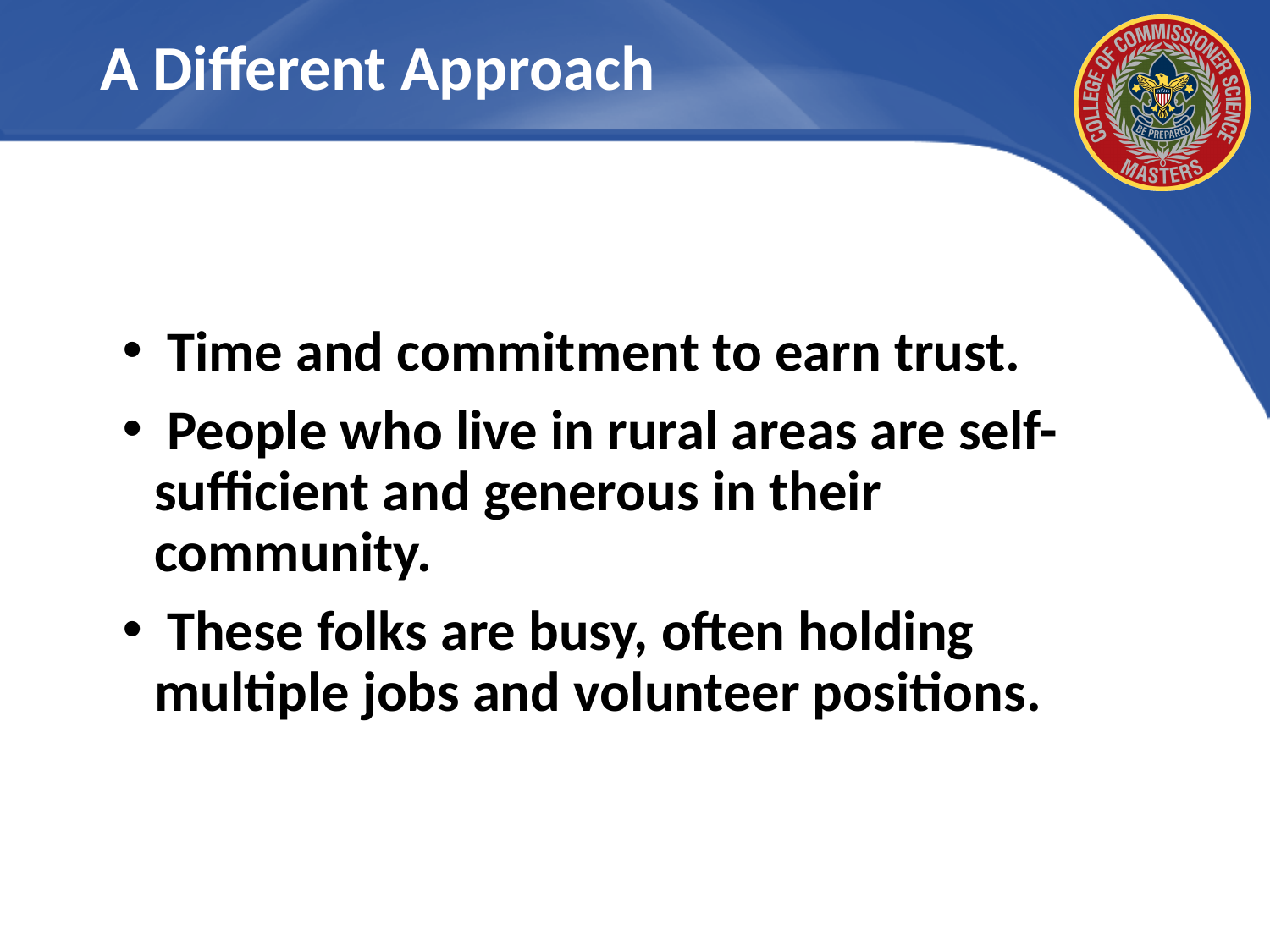

# A Different Approach
 Time and commitment to earn trust.
 People who live in rural areas are self-sufficient and generous in their community.
 These folks are busy, often holding multiple jobs and volunteer positions.